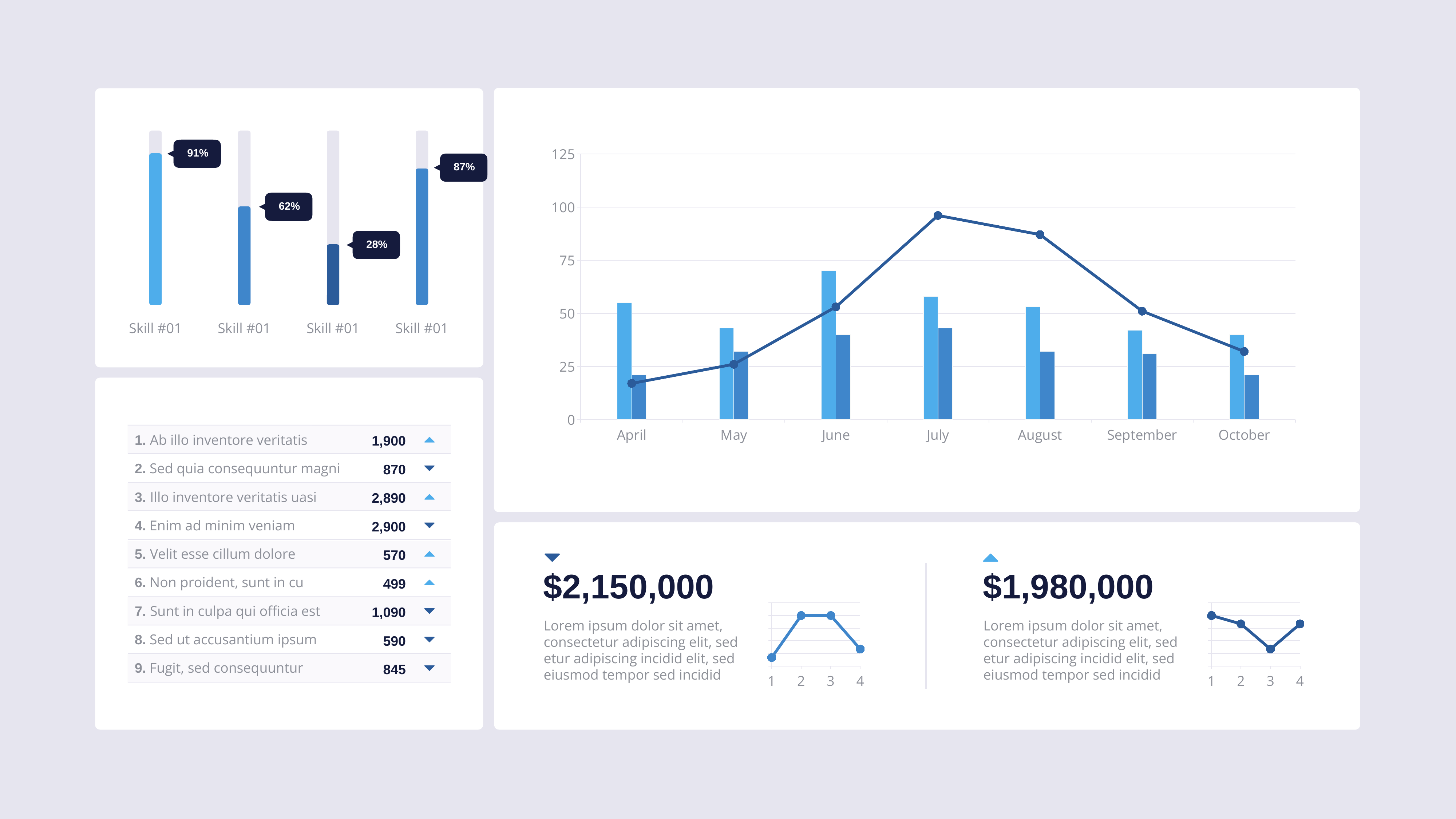

Skill #01

Skill #01

Skill #01

Skill #01

### Chart

| Category | Category 2 | Category 3 | Category 1 |
|---|---|---|---|
| April | 55.0 | 21.0 | 17.0 |
| May | 43.0 | 32.0 | 26.0 |
| June | 70.0 | 40.0 | 53.0 |
| July | 58.0 | 43.0 | 96.0 |
| August | 53.0 | 32.0 | 87.0 |
| September | 42.0 | 31.0 | 51.0 |
| October | 40.0 | 21.0 | 32.0 |
91%

87%

62%

28%

1. Ab illo inventore veritatis
1,900
870
2,890
2,900
570
499
1,090
590
845

2. Sed quia consequuntur magni
3. Illo inventore veritatis uasi
4. Enim ad minim veniam
5. Velit esse cillum dolore
6. Non proident, sunt in cu
7. Sunt in culpa qui officia est
8. Sed ut accusantium ipsum
9. Fugit, sed consequuntur

$2,150,000

### Chart

| Category | Category 1 |
|---|---|
| 1 | 5.0 |
| 2 | 30.0 |
| 3 | 30.0 |
| 4 | 10.0 |
Lorem ipsum dolor sit amet, consectetur adipiscing elit, sed etur adipiscing incidid elit, sed eiusmod tempor sed incidid

$1,980,000

### Chart

| Category | Category 1 |
|---|---|
| 1 | 30.0 |
| 2 | 25.0 |
| 3 | 10.0 |
| 4 | 25.0 |
Lorem ipsum dolor sit amet, consectetur adipiscing elit, sed etur adipiscing incidid elit, sed eiusmod tempor sed incidid